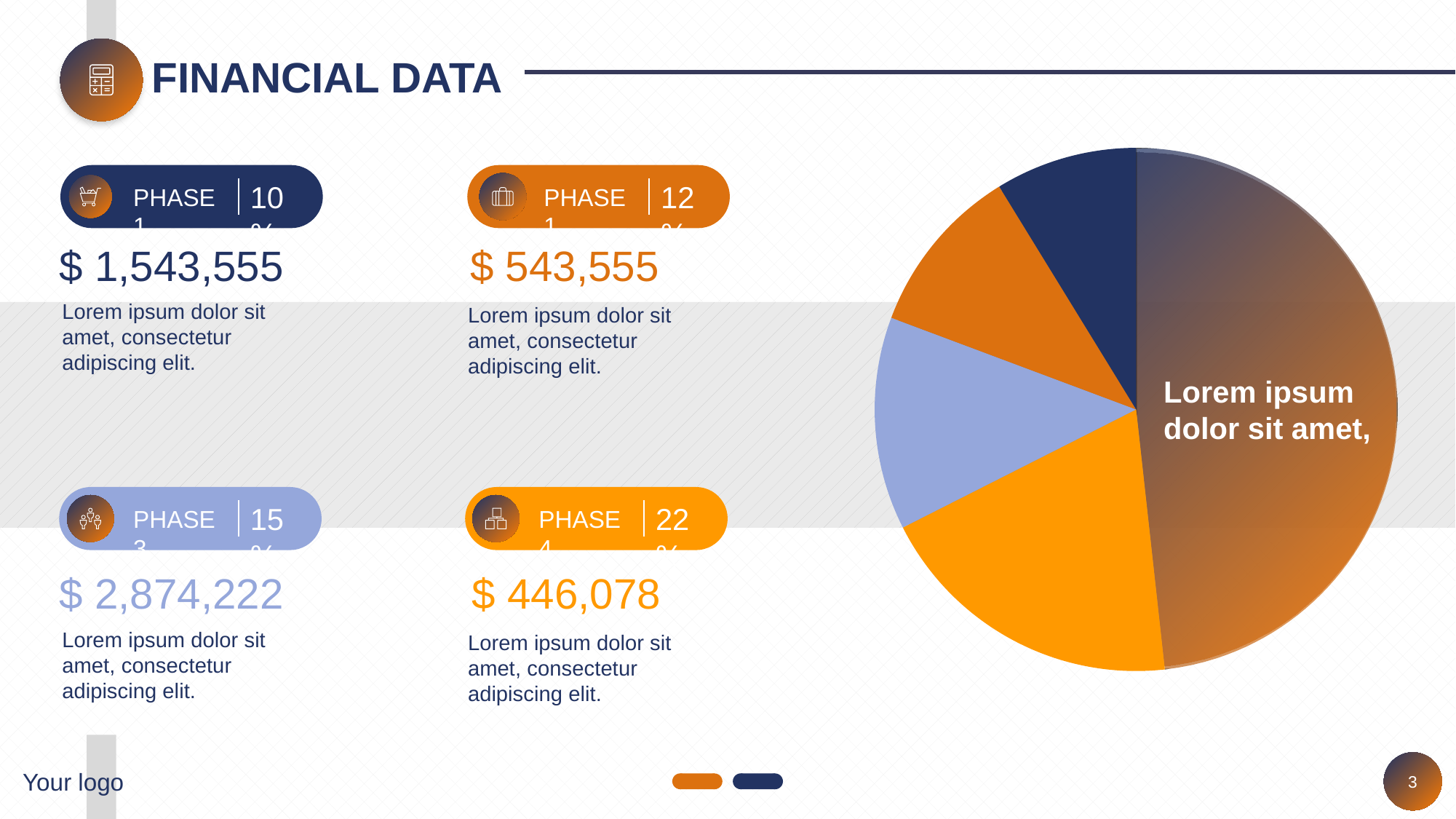

FINANCIAL DATA

### Chart

| Category | Sales |
|---|---|
| 1st Qtr | 55.0 |
| 2nd Qtr | 22.0 |
| 3rd Qtr | 15.0 |
| 4th Qtr | 12.0 |
| 1 | 10.0 |

10%
12%
PHASE 1
PHASE 1

$ 1,543,555
$ 543,555
Lorem ipsum dolor sit amet, consectetur adipiscing elit.
Lorem ipsum dolor sit amet, consectetur adipiscing elit.

Lorem ipsum
dolor sit amet,

15%
22%
PHASE 3
PHASE 4

$ 2,874,222
$ 446,078
Lorem ipsum dolor sit amet, consectetur adipiscing elit.
Lorem ipsum dolor sit amet, consectetur adipiscing elit.

3
Your logo